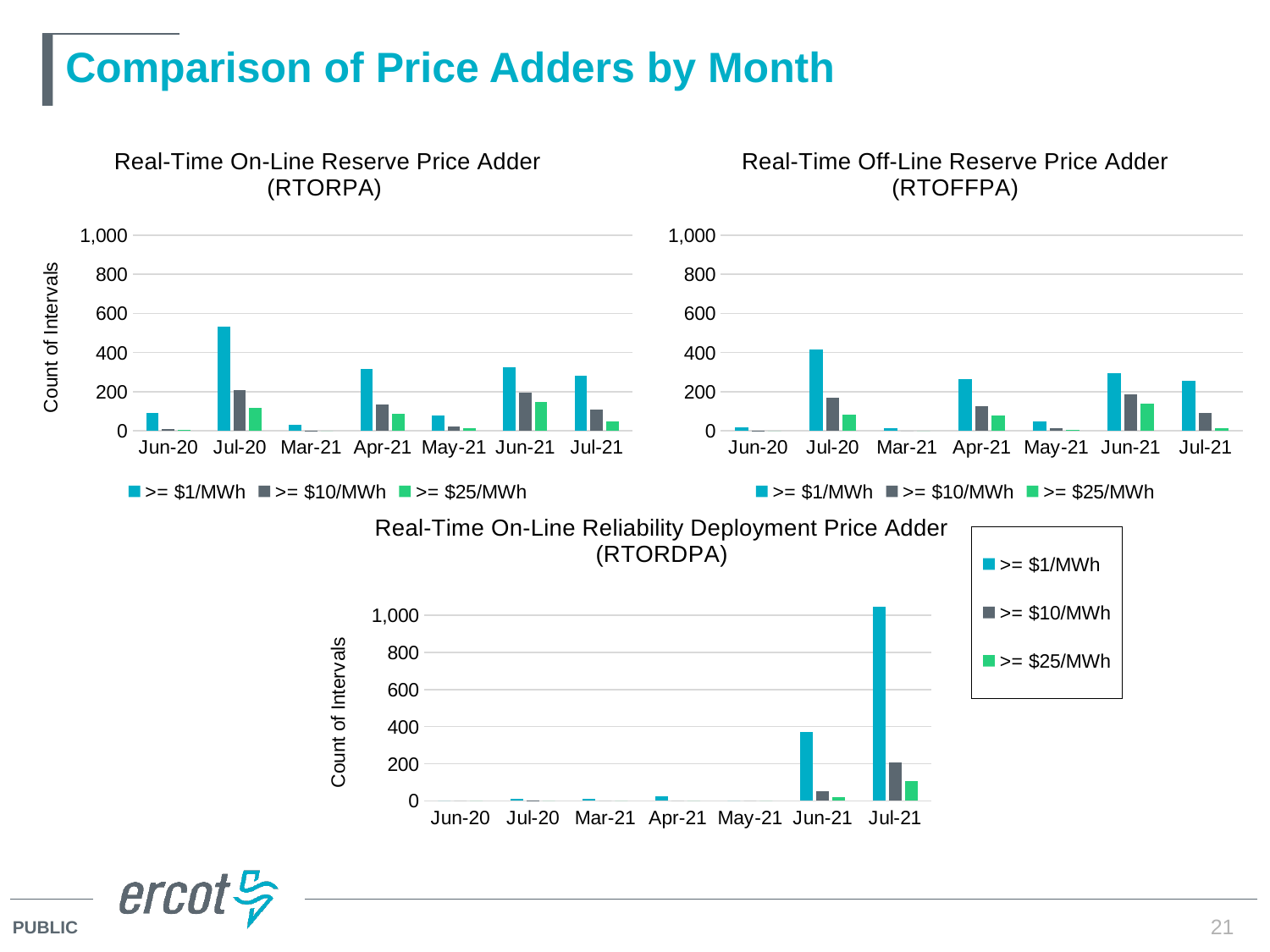

# Comparison of Price Adders by Month

### Chart: Real-Time On-Line Reserve Price Adder (RTORPA)

| Category | >= $1/MWh | >= $10/MWh | >= $25/MWh |
|---|---|---|---|
| Jun-20 | 89.0 | 10.0 | 4.0 |
| Jul-20 | 533.0 | 210.0 | 116.0 |
| Mar-21 | 30.0 | 1.0 | 0.0 |
| Apr-21 | 317.0 | 136.0 | 88.0 |
| May-21 | 77.0 | 22.0 | 14.0 |
| Jun-21 | 323.0 | 197.0 | 147.0 |
| Jul-21 | 281.0 | 109.0 | 48.0 |

### Chart: Real-Time Off-Line Reserve Price Adder (RTOFFPA)

| Category | >= $1/MWh | >= $10/MWh | >= $25/MWh |
|---|---|---|---|
| Jun-20 | 19.0 | 1.0 | 0.0 |
| Jul-20 | 416.0 | 169.0 | 81.0 |
| Mar-21 | 15.0 | 0.0 | 0.0 |
| Apr-21 | 265.0 | 126.0 | 80.0 |
| May-21 | 48.0 | 12.0 | 4.0 |
| Jun-21 | 293.0 | 188.0 | 137.0 |
| Jul-21 | 257.0 | 90.0 | 15.0 |

### Chart: Real-Time On-Line Reliability Deployment Price Adder (RTORDPA)

| Category | >= $1/MWh | >= $10/MWh | >= $25/MWh |
|---|---|---|---|
| Jun-20 | 0.0 | 0.0 | 0.0 |
| Jul-20 | 12.0 | 2.0 | 0.0 |
| Mar-21 | 11.0 | 0.0 | 0.0 |
| Apr-21 | 24.0 | 0.0 | 0.0 |
| May-21 | 0.0 | 0.0 | 0.0 |
| Jun-21 | 370.0 | 54.0 | 21.0 |
| Jul-21 | 1047.0 | 205.0 | 105.0 |
21